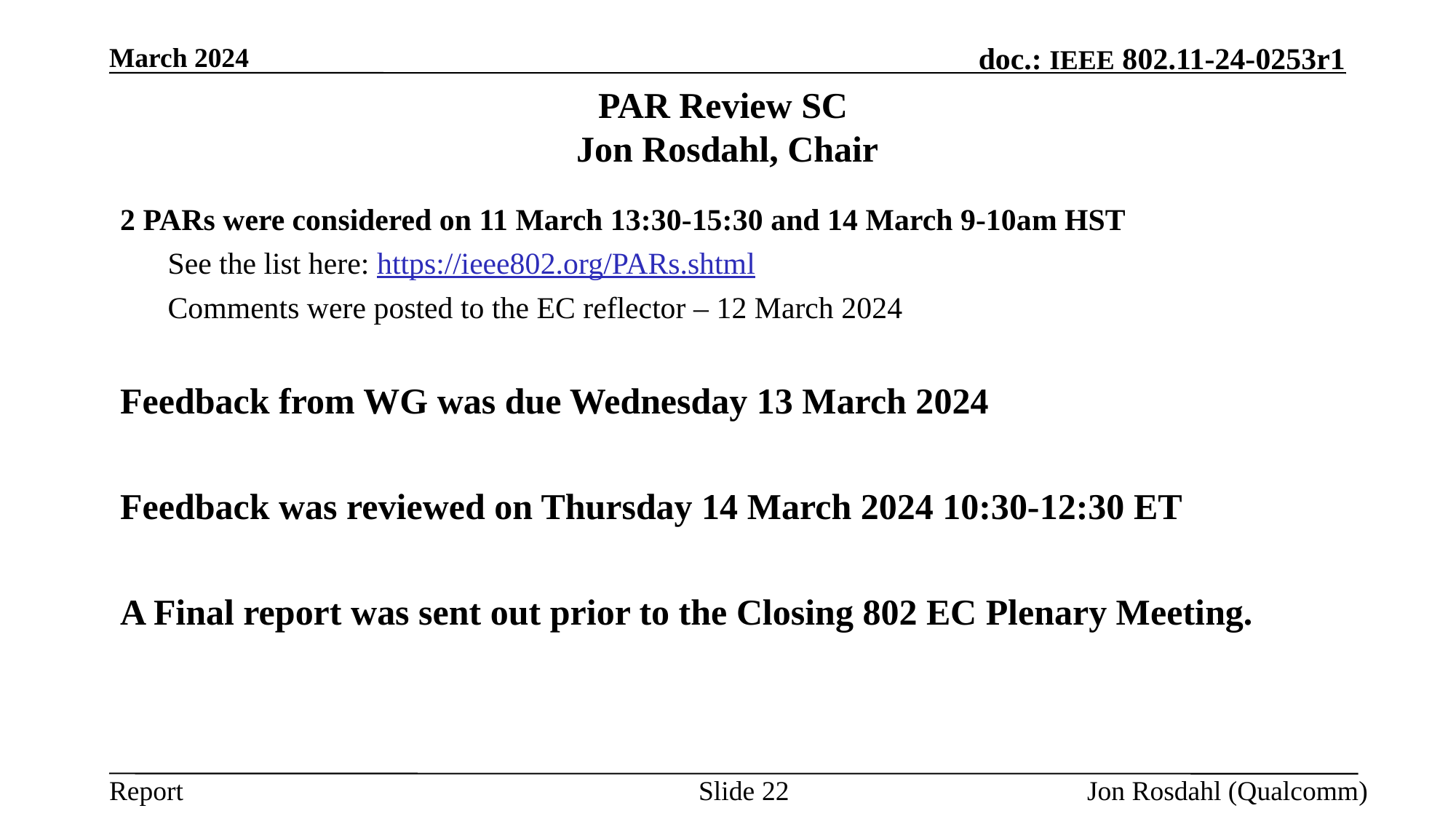

March 2024
# PAR Review SC Jon Rosdahl, Chair
2 PARs were considered on 11 March 13:30-15:30 and 14 March 9-10am HST
See the list here: https://ieee802.org/PARs.shtml
Comments were posted to the EC reflector – 12 March 2024

Feedback from WG was due Wednesday 13 March 2024

Feedback was reviewed on Thursday 14 March 2024 10:30-12:30 ET

A Final report was sent out prior to the Closing 802 EC Plenary Meeting.

Slide 22
Jon Rosdahl (Qualcomm)